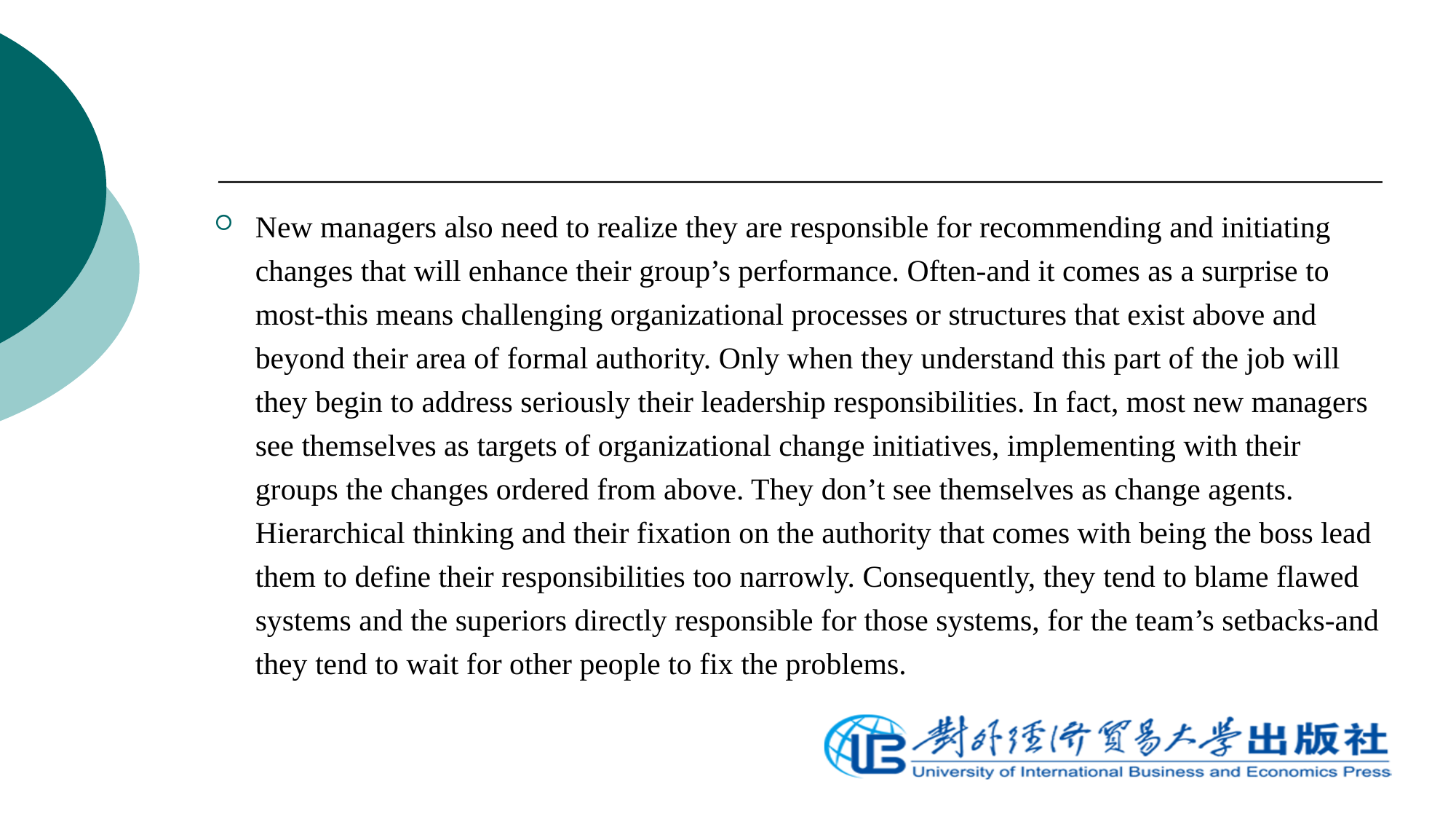

New managers also need to realize they are responsible for recommending and initiating changes that will enhance their group’s performance. Often-and it comes as a surprise to most-this means challenging organizational processes or structures that exist above and beyond their area of formal authority. Only when they understand this part of the job will they begin to address seriously their leadership responsibilities. In fact, most new managers see themselves as targets of organizational change initiatives, implementing with their groups the changes ordered from above. They don’t see themselves as change agents. Hierarchical thinking and their fixation on the authority that comes with being the boss lead them to define their responsibilities too narrowly. Consequently, they tend to blame flawed systems and the superiors directly responsible for those systems, for the team’s setbacks-and they tend to wait for other people to fix the problems.